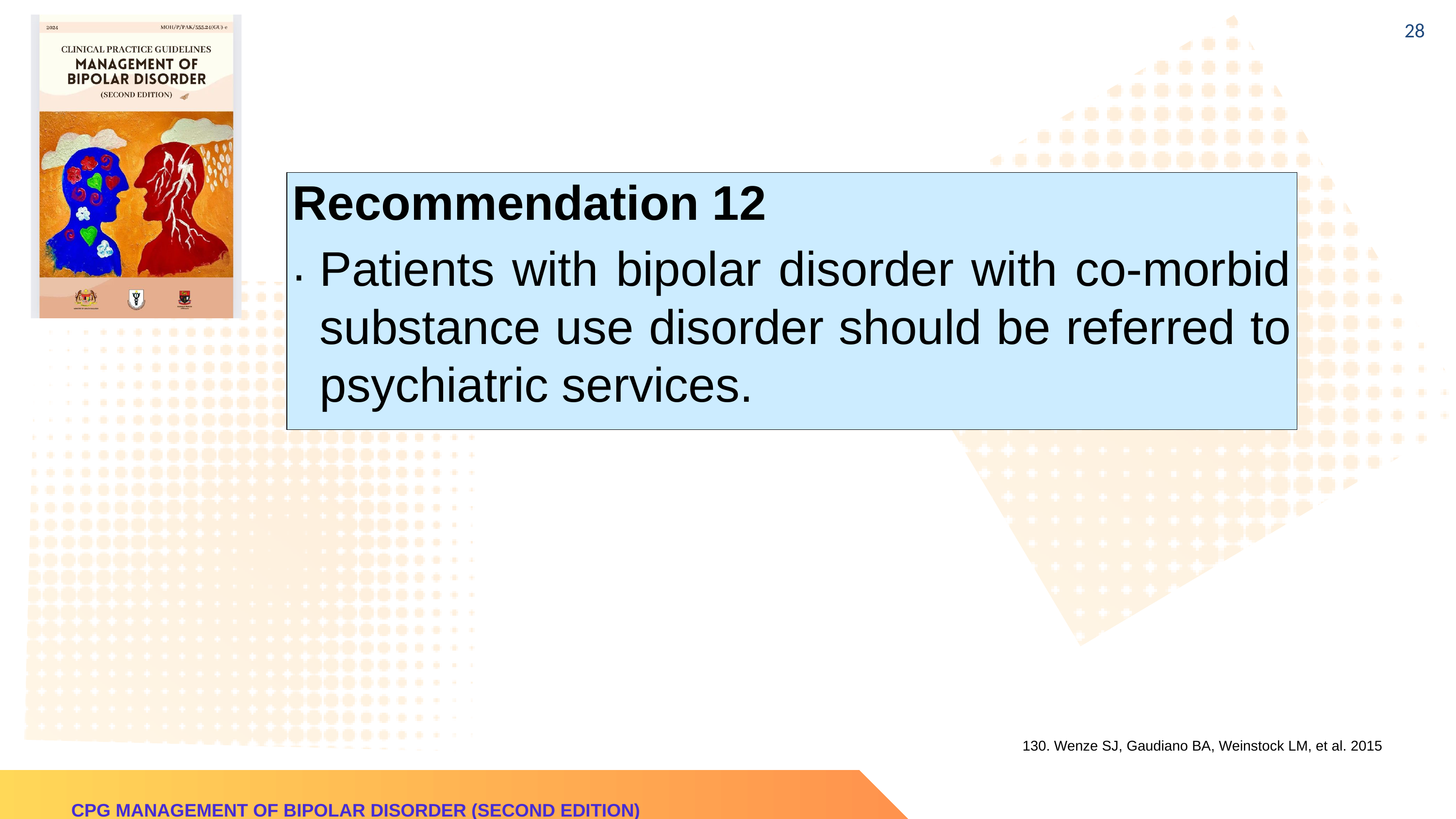

28

| Recommendation 12 Patients with bipolar disorder with co-morbid substance use disorder should be referred to psychiatric services. |
| --- |

130. Wenze SJ, Gaudiano BA, Weinstock LM, et al. 2015

CPG MANAGEMENT OF BIPOLAR DISORDER (SECOND EDITION)